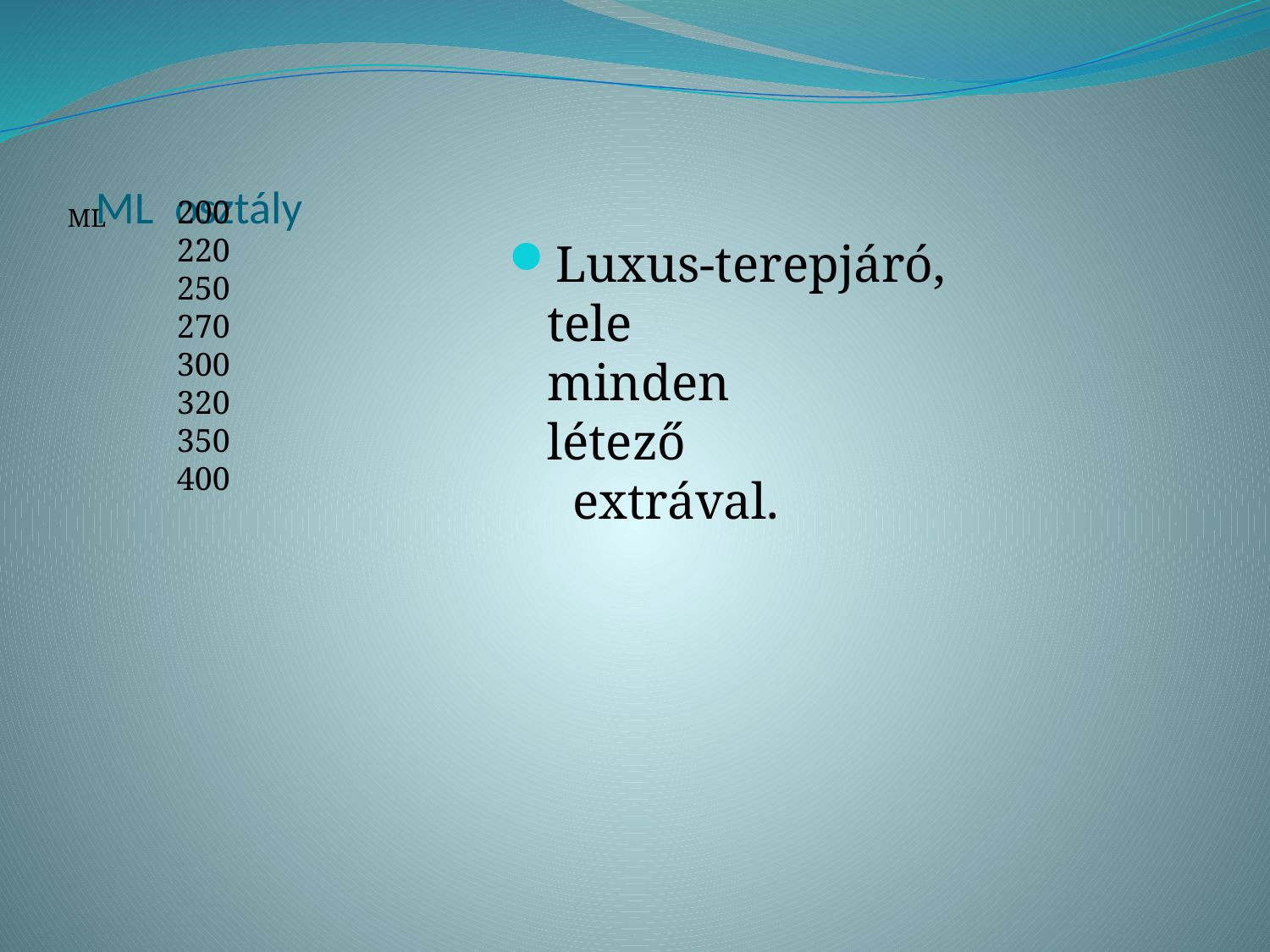

# ML  osztály
      200
      220
      250
      270
      300
      320
      350
      400
ML
Luxus-terepjáró,                  tele                                           minden                                  létező                                          extrával.